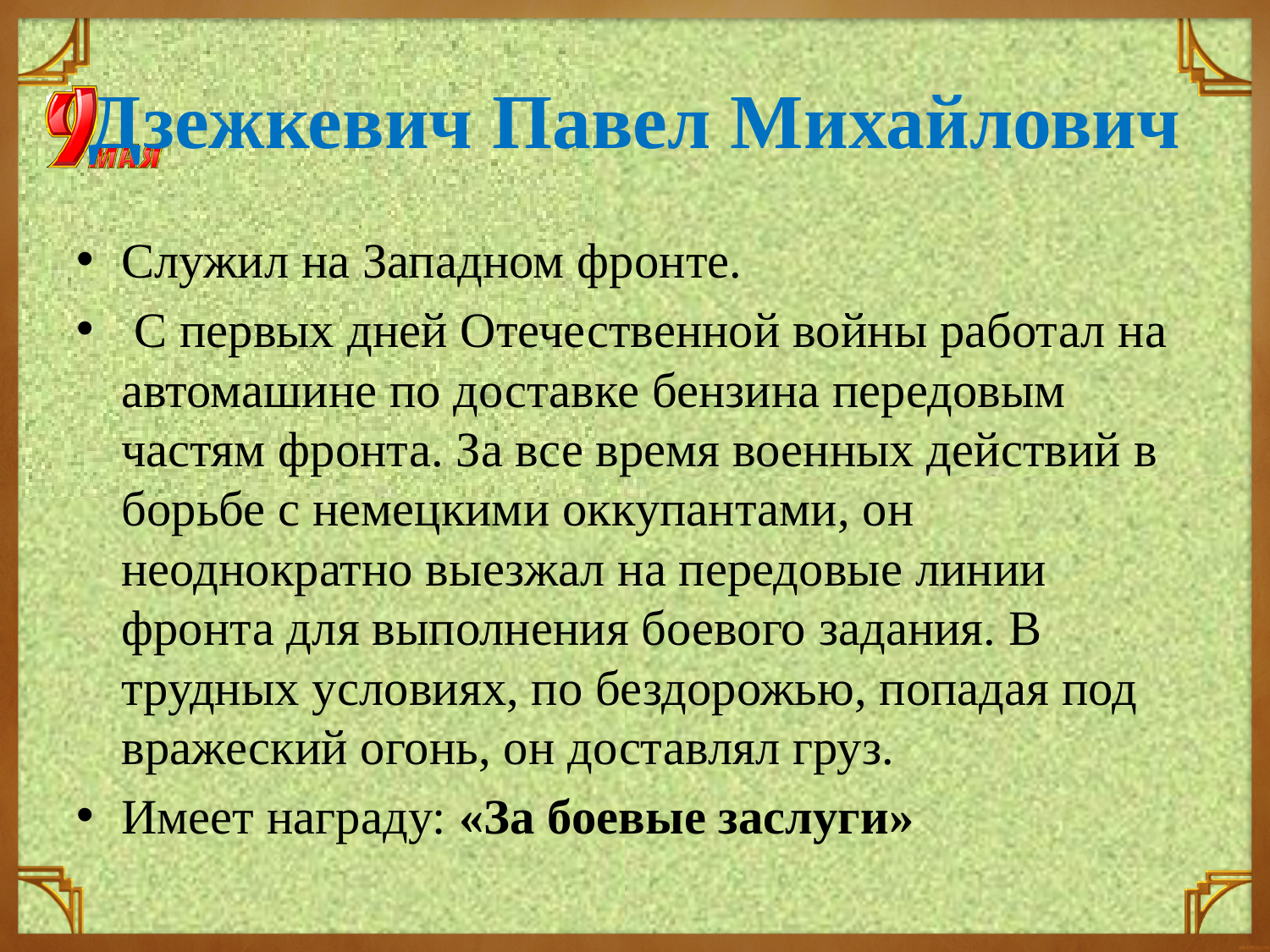

# Дзежкевич Павел Михайлович
Служил на Западном фронте.
 С первых дней Отечественной войны работал на автомашине по доставке бензина передовым частям фронта. За все время военных действий в борьбе с немецкими оккупантами, он неоднократно выезжал на передовые линии фронта для выполнения боевого задания. В трудных условиях, по бездорожью, попадая под вражеский огонь, он доставлял груз.
Имеет награду: «За боевые заслуги»